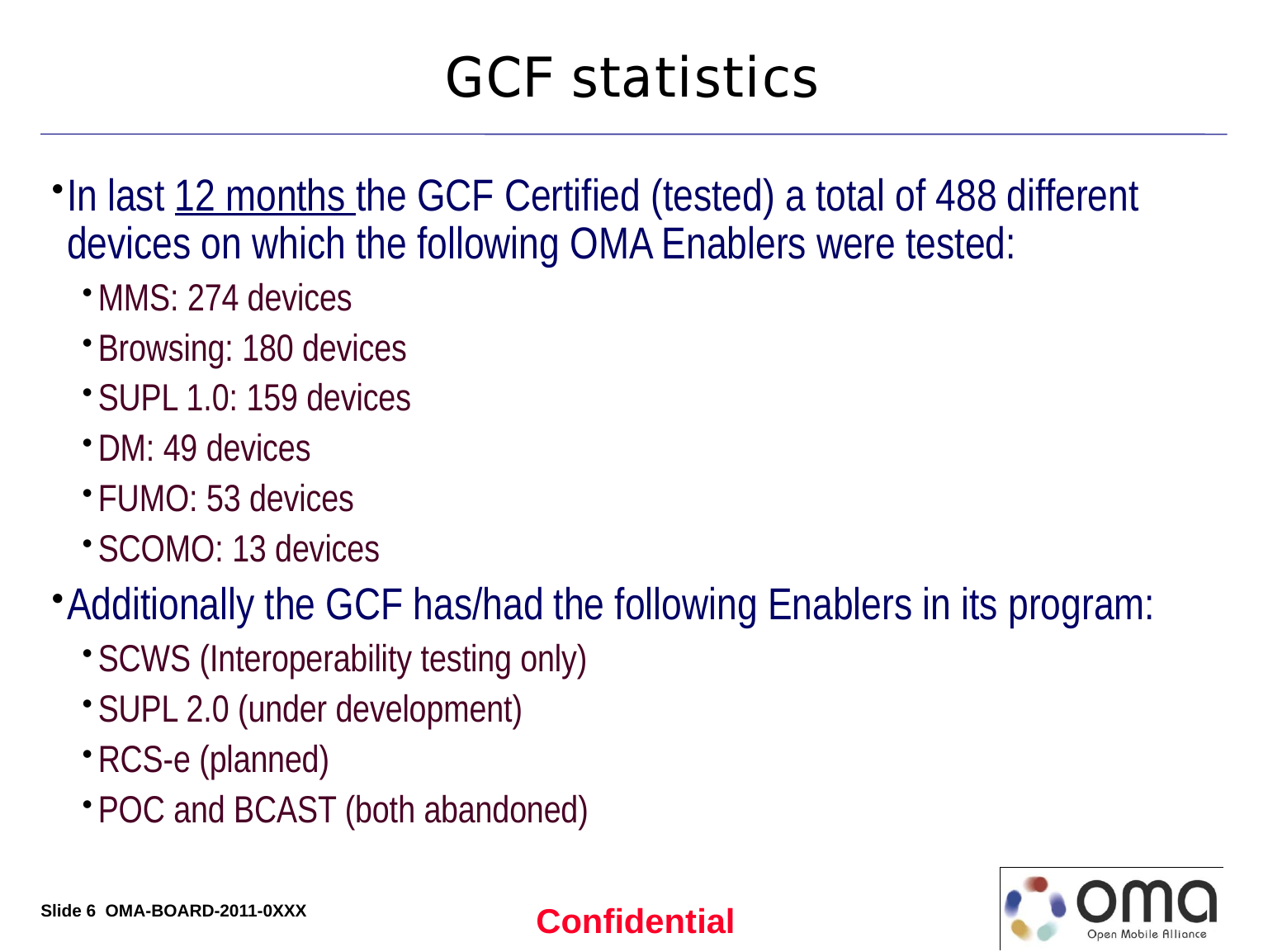

# GCF statistics
In last 12 months the GCF Certified (tested) a total of 488 different devices on which the following OMA Enablers were tested:
MMS: 274 devices
Browsing: 180 devices
SUPL 1.0: 159 devices
DM: 49 devices
FUMO: 53 devices
SCOMO: 13 devices
Additionally the GCF has/had the following Enablers in its program:
SCWS (Interoperability testing only)
SUPL 2.0 (under development)
RCS-e (planned)
POC and BCAST (both abandoned)